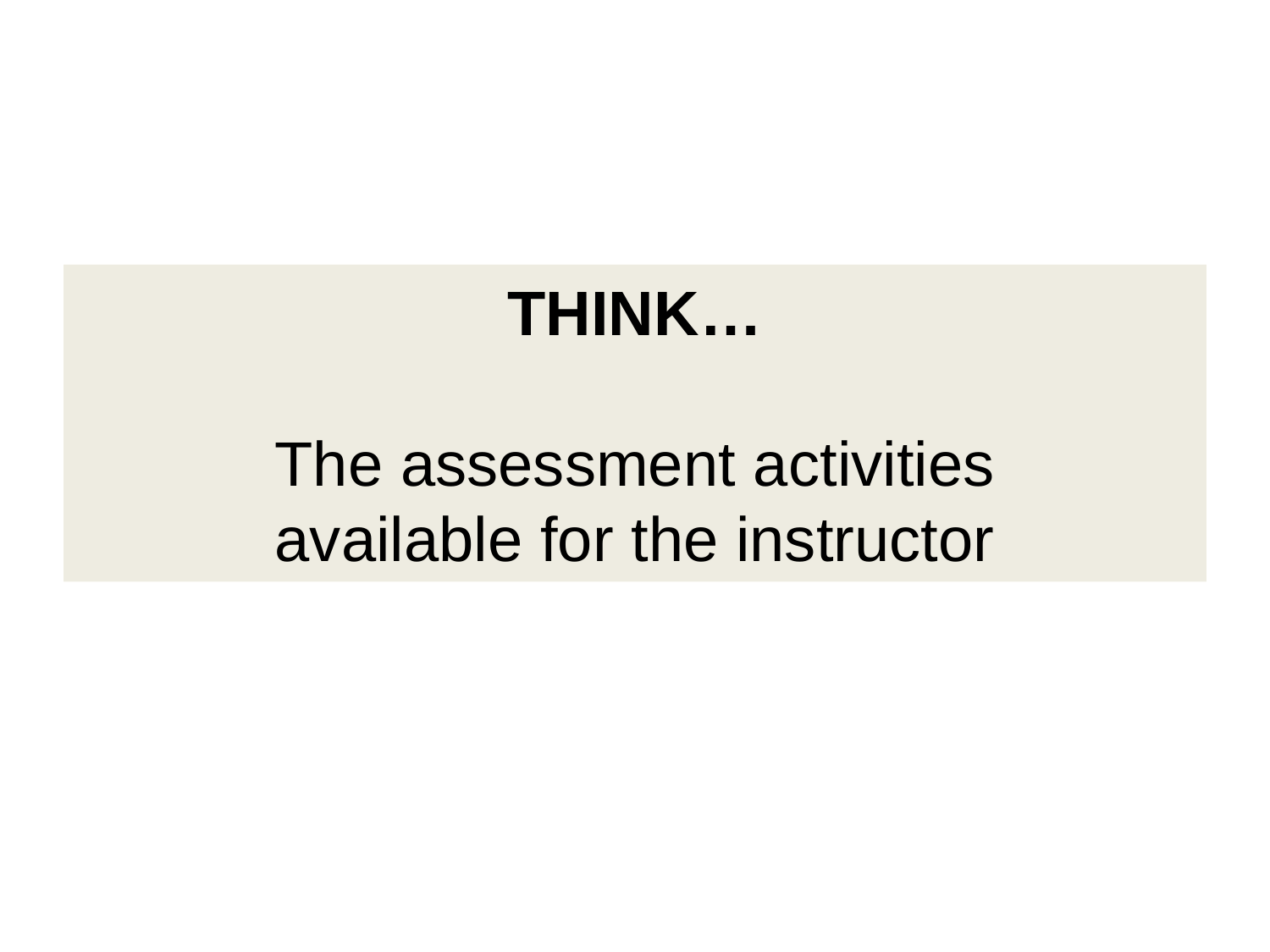

# THINK… The assessment activities available for the instructor